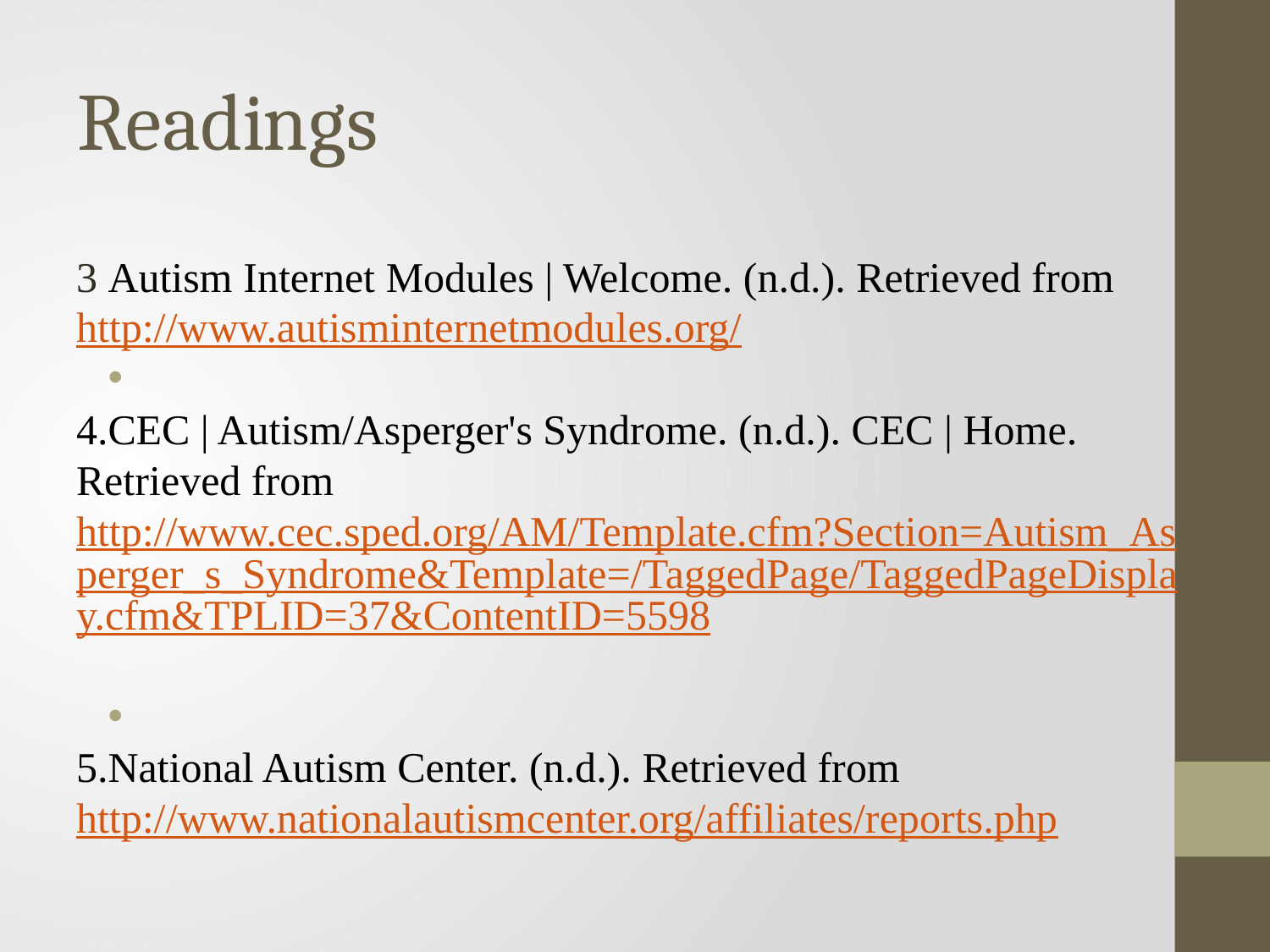

# Readings
3 Autism Internet Modules | Welcome. (n.d.). Retrieved from http://www.autisminternetmodules.org/

4.CEC | Autism/Asperger's Syndrome. (n.d.). CEC | Home. Retrieved from http://www.cec.sped.org/AM/Template.cfm?Section=Autism_Asperger_s_Syndrome&Template=/TaggedPage/TaggedPageDisplay.cfm&TPLID=37&ContentID=5598

5.National Autism Center. (n.d.). Retrieved from http://www.nationalautismcenter.org/affiliates/reports.php